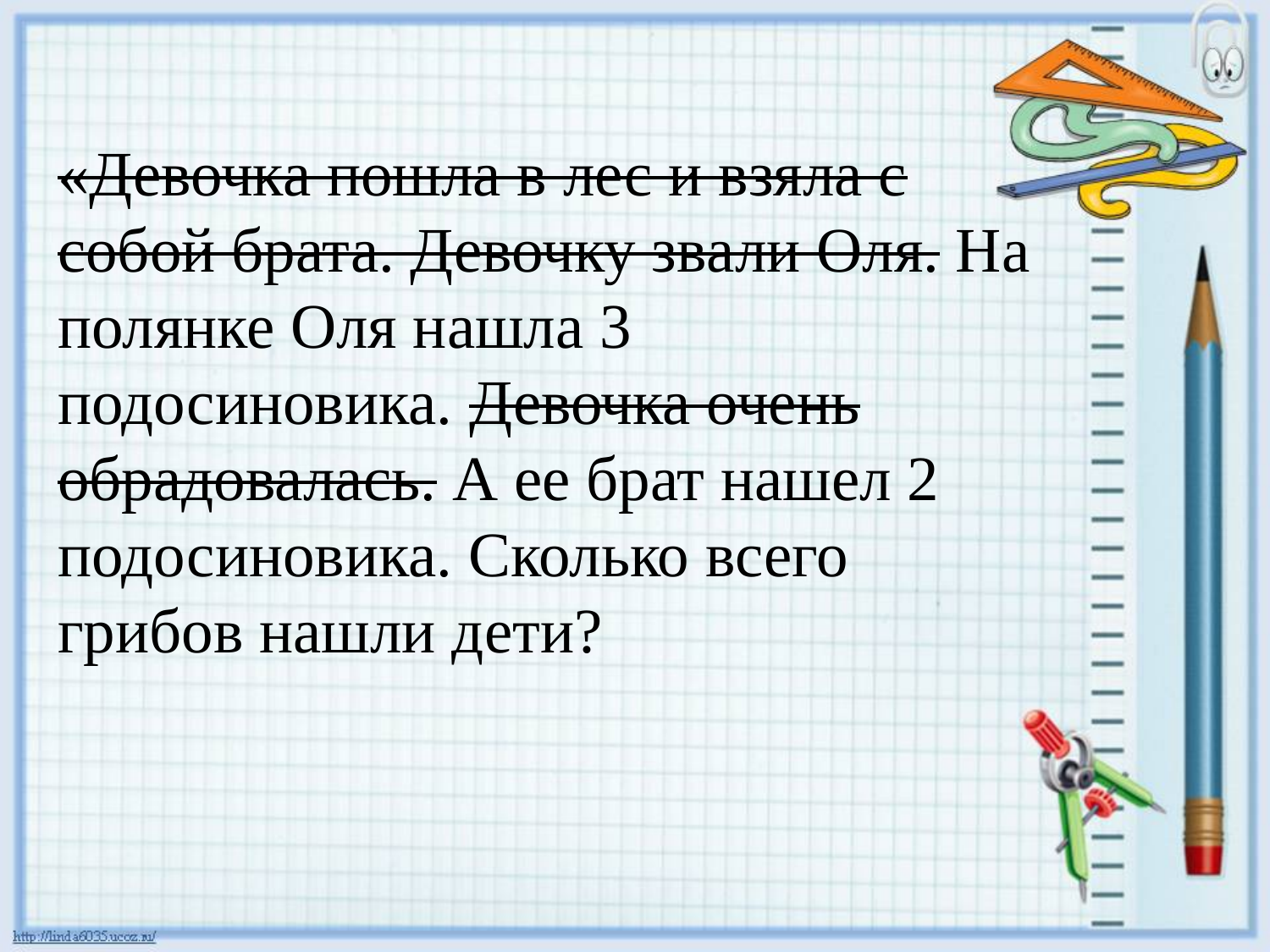

«Девочка пошла в лес и взяла с собой брата. Девочку звали Оля. На полянке Оля нашла 3 подосиновика. Девочка очень обрадовалась. А ее брат нашел 2 подосиновика. Сколько всего грибов нашли дети?